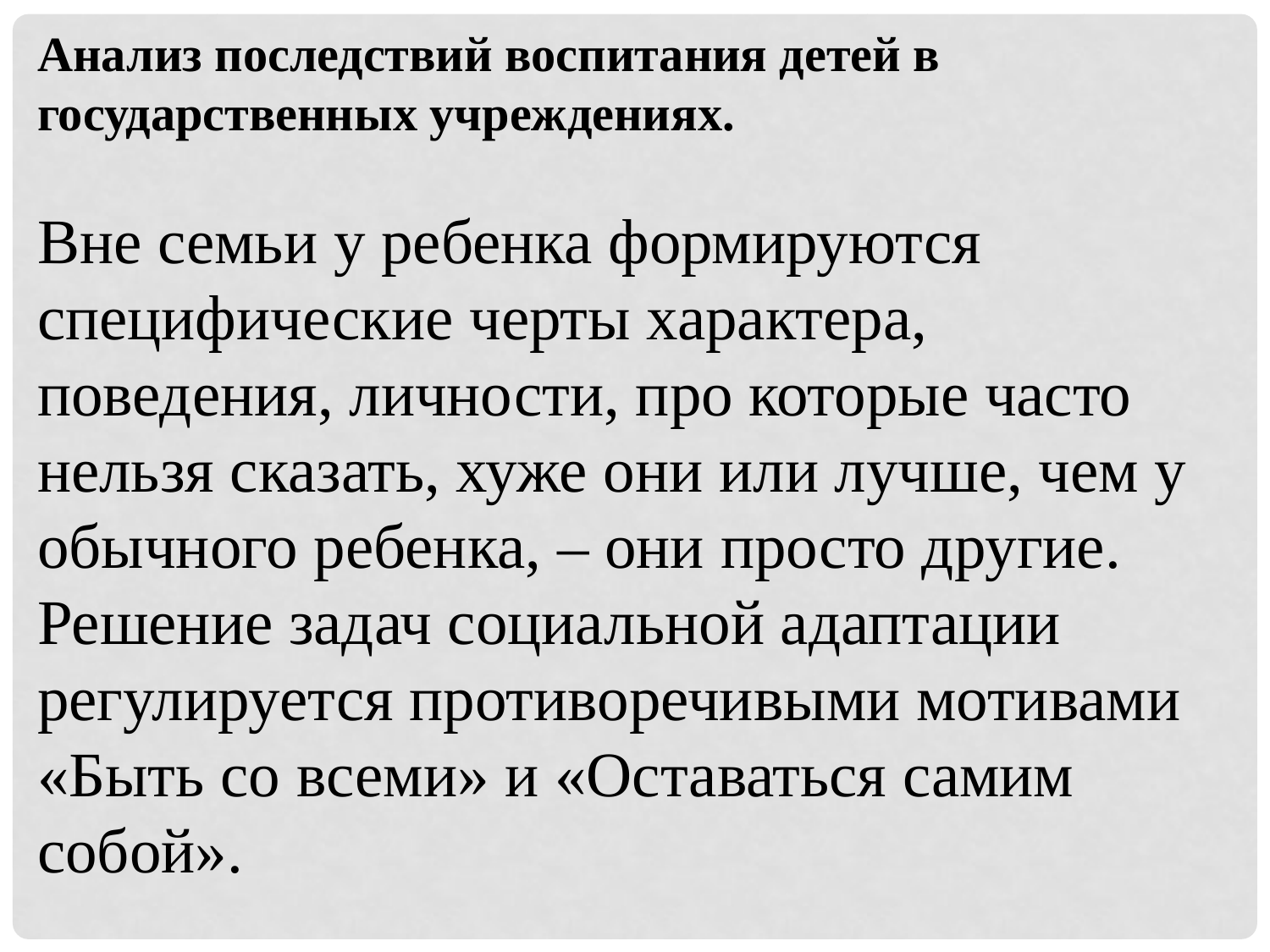

Анализ последствий воспитания детей в государственных учреждениях.

Вне семьи у ребенка формируются специфические черты характера, поведения, личности, про которые часто нельзя сказать, хуже они или лучше, чем у обычного ребенка, – они просто другие. Решение задач социальной адаптации регулируется противоречивыми мотивами «Быть со всеми» и «Оставаться самим собой».